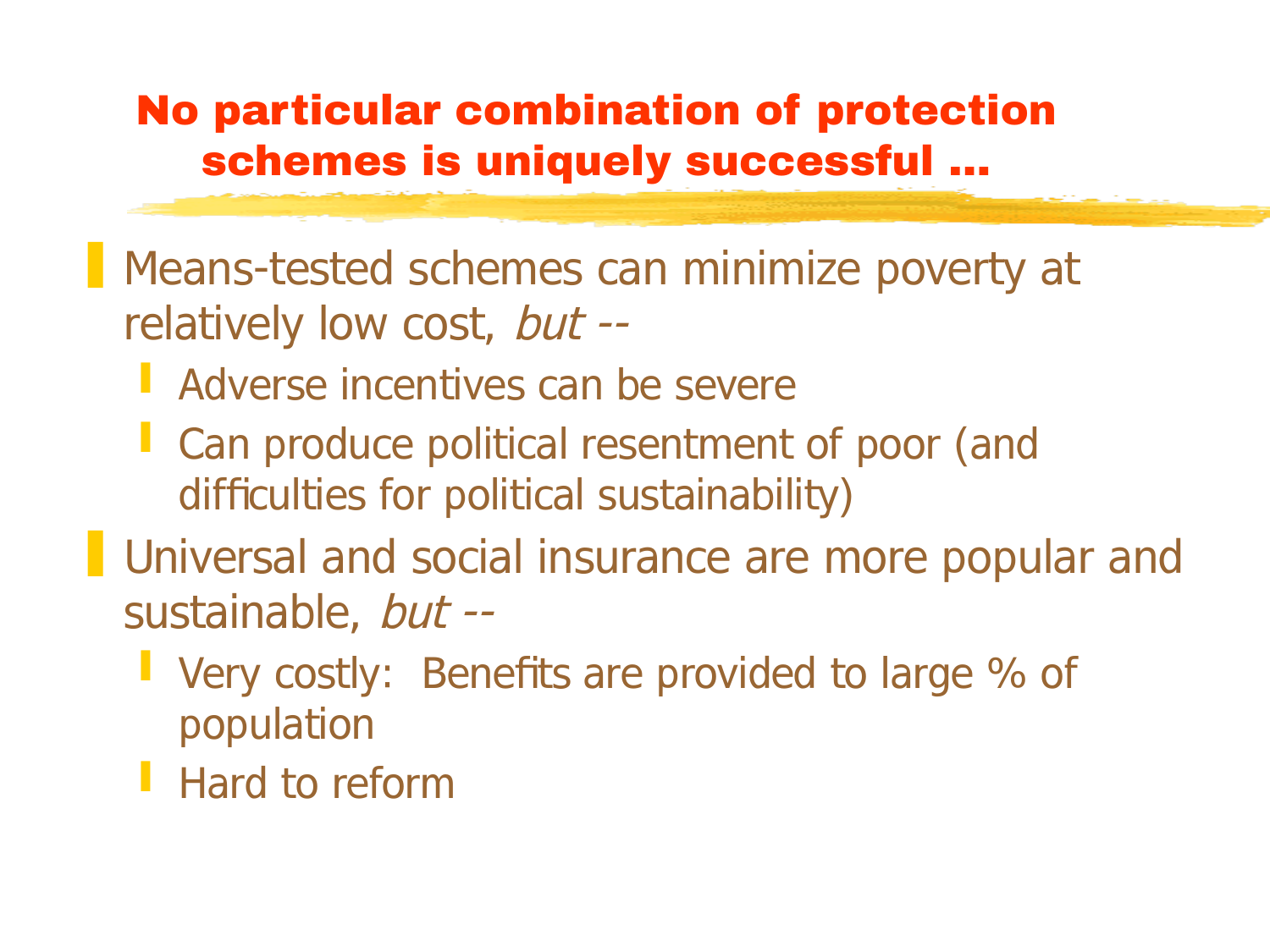

# No particular combination of protection schemes is uniquely successful ...
Means-tested schemes can minimize poverty at relatively low cost, but --
Adverse incentives can be severe
Can produce political resentment of poor (and difficulties for political sustainability)
Universal and social insurance are more popular and sustainable, but --
Very costly:  Benefits are provided to large % of population
Hard to reform